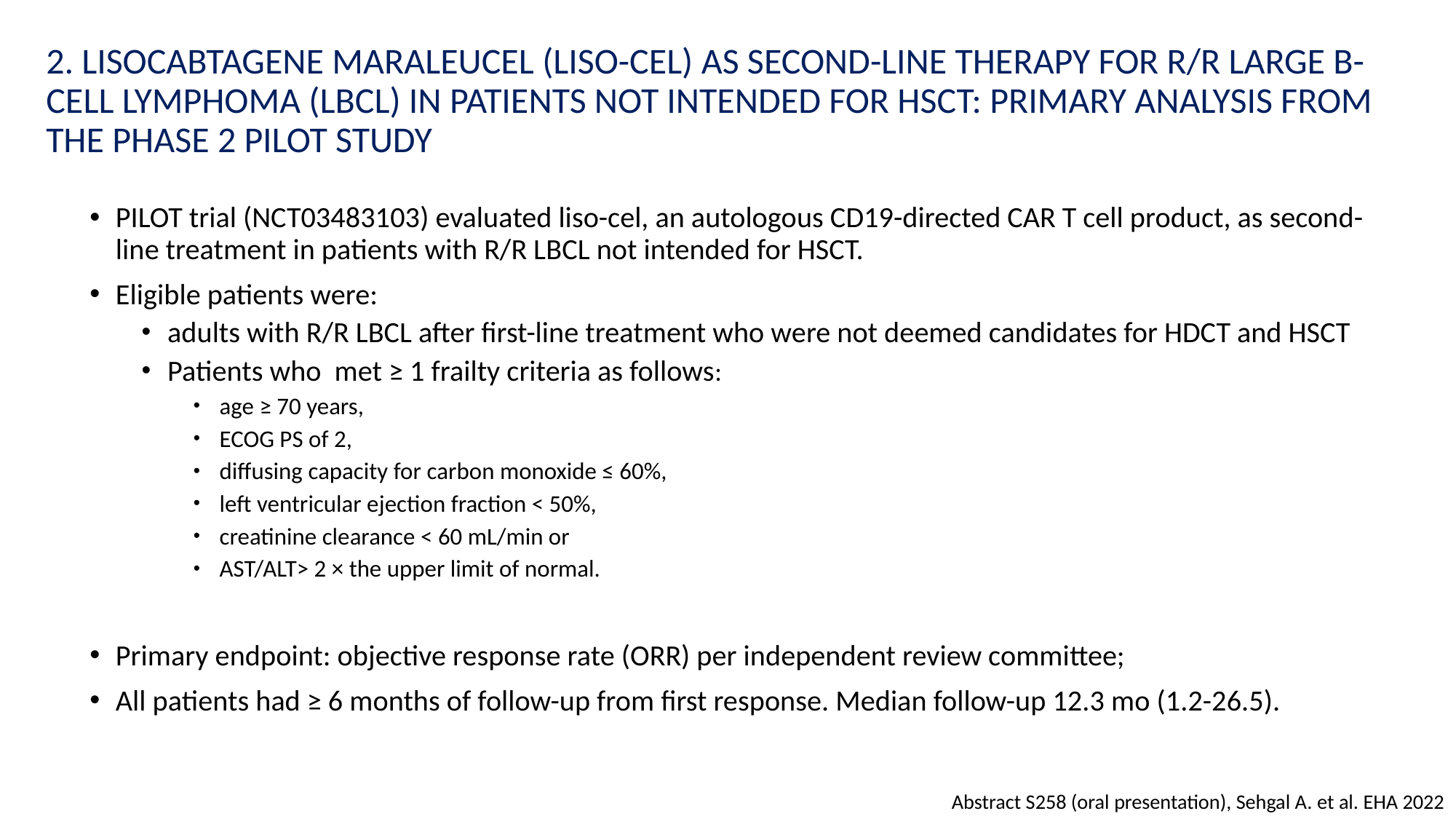

# 2. LISOCABTAGENE MARALEUCEL (LISO-CEL) AS SECOND-LINE THERAPY FOR R/R LARGE B-CELL LYMPHOMA (LBCL) IN PATIENTS NOT INTENDED FOR HSCT: PRIMARY ANALYSIS FROM THE PHASE 2 PILOT STUDY
PILOT trial (NCT03483103) evaluated liso-cel, an autologous CD19-directed CAR T cell product, as second-line treatment in patients with R/R LBCL not intended for HSCT.
Eligible patients were:
adults with R/R LBCL after first-line treatment who were not deemed candidates for HDCT and HSCT
Patients who  met ≥ 1 frailty criteria as follows:
age ≥ 70 years,
ECOG PS of 2,
diffusing capacity for carbon monoxide ≤ 60%,
left ventricular ejection fraction < 50%,
creatinine clearance < 60 mL/min or
AST/ALT> 2 × the upper limit of normal.

Primary endpoint: objective response rate (ORR) per independent review committee;
All patients had ≥ 6 months of follow-up from first response. Median follow-up 12.3 mo (1.2-26.5).

Abstract S258 (oral presentation), Sehgal A. et al. EHA 2022